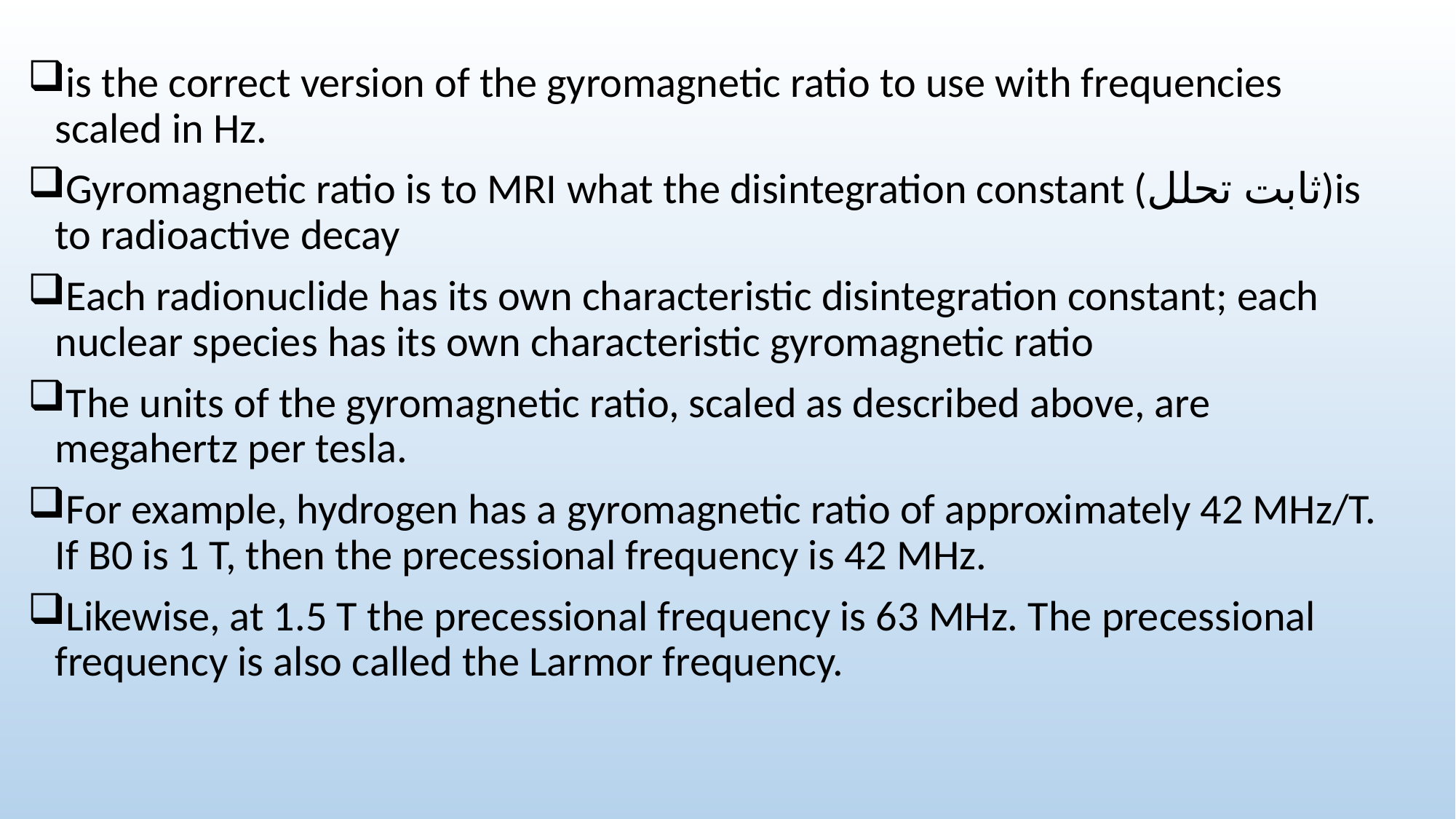

is the correct version of the gyromagnetic ratio to use with frequencies scaled in Hz.
Gyromagnetic ratio is to MRI what the disintegration constant (ثابت تحلل)is to radioactive decay
Each radionuclide has its own characteristic disintegration constant; each nuclear species has its own characteristic gyromagnetic ratio
The units of the gyromagnetic ratio, scaled as described above, are megahertz per tesla.
For example, hydrogen has a gyromagnetic ratio of approximately 42 MHz/T. If B0 is 1 T, then the precessional frequency is 42 MHz.
Likewise, at 1.5 T the precessional frequency is 63 MHz. The precessional frequency is also called the Larmor frequency.